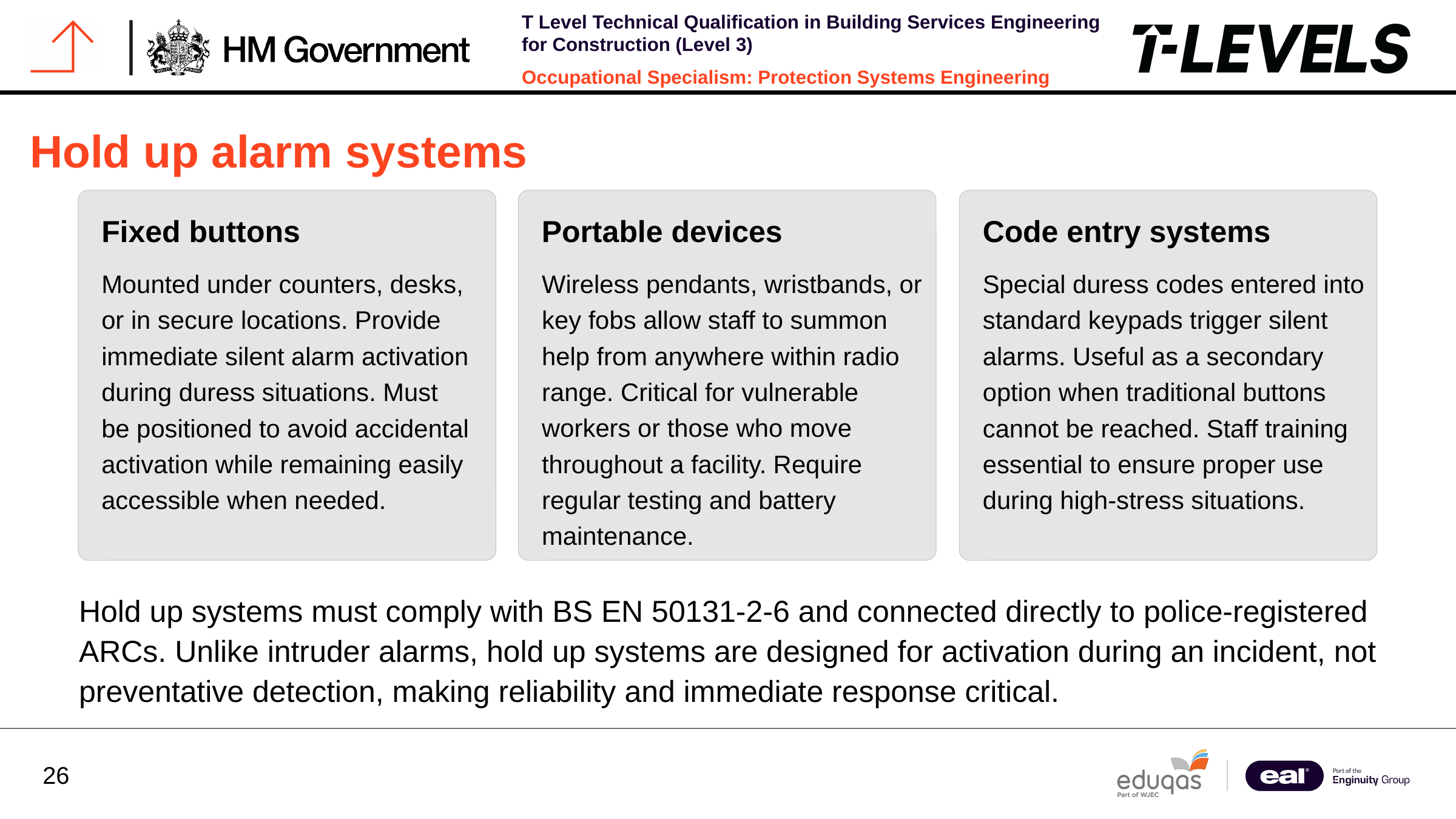

Hold up alarm systems

Portable devices
Fixed buttons
Code entry systems
Wireless pendants, wristbands, or key fobs allow staff to summon help from anywhere within radio range. Critical for vulnerable workers or those who move throughout a facility. Require regular testing and battery maintenance.
Mounted under counters, desks, or in secure locations. Provide immediate silent alarm activation during duress situations. Must be positioned to avoid accidental activation while remaining easily accessible when needed.
Special duress codes entered into standard keypads trigger silent alarms. Useful as a secondary option when traditional buttons cannot be reached. Staff training essential to ensure proper use during high-stress situations.
Hold up systems must comply with BS EN 50131-2-6 and connected directly to police-registered ARCs. Unlike intruder alarms, hold up systems are designed for activation during an incident, not preventative detection, making reliability and immediate response critical.